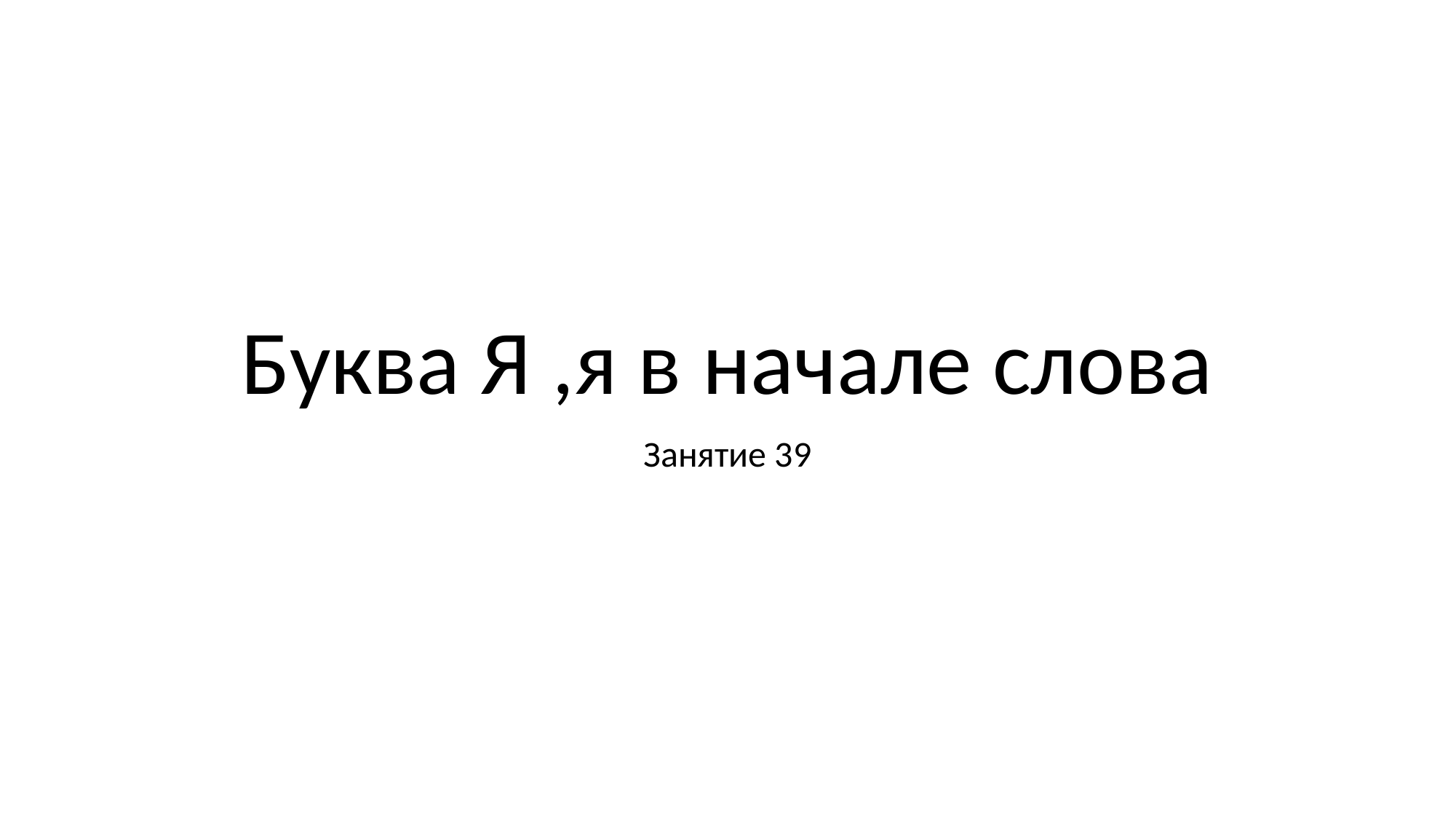

# Буква Я ,я в начале слова
Занятие 39